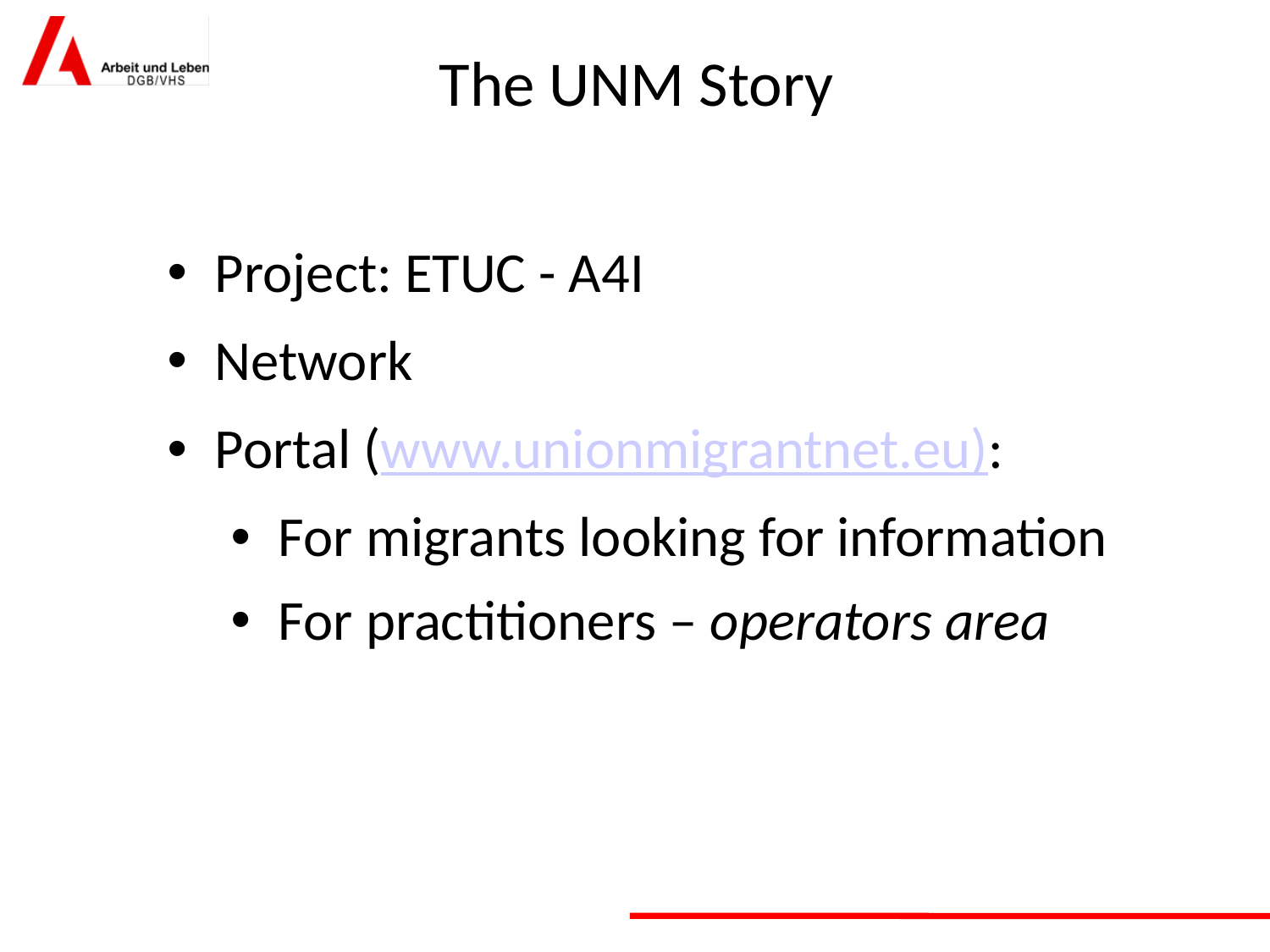

# The UNM Story
Project: ETUC - A4I
Network
Portal (www.unionmigrantnet.eu):
For migrants looking for information
For practitioners – operators area